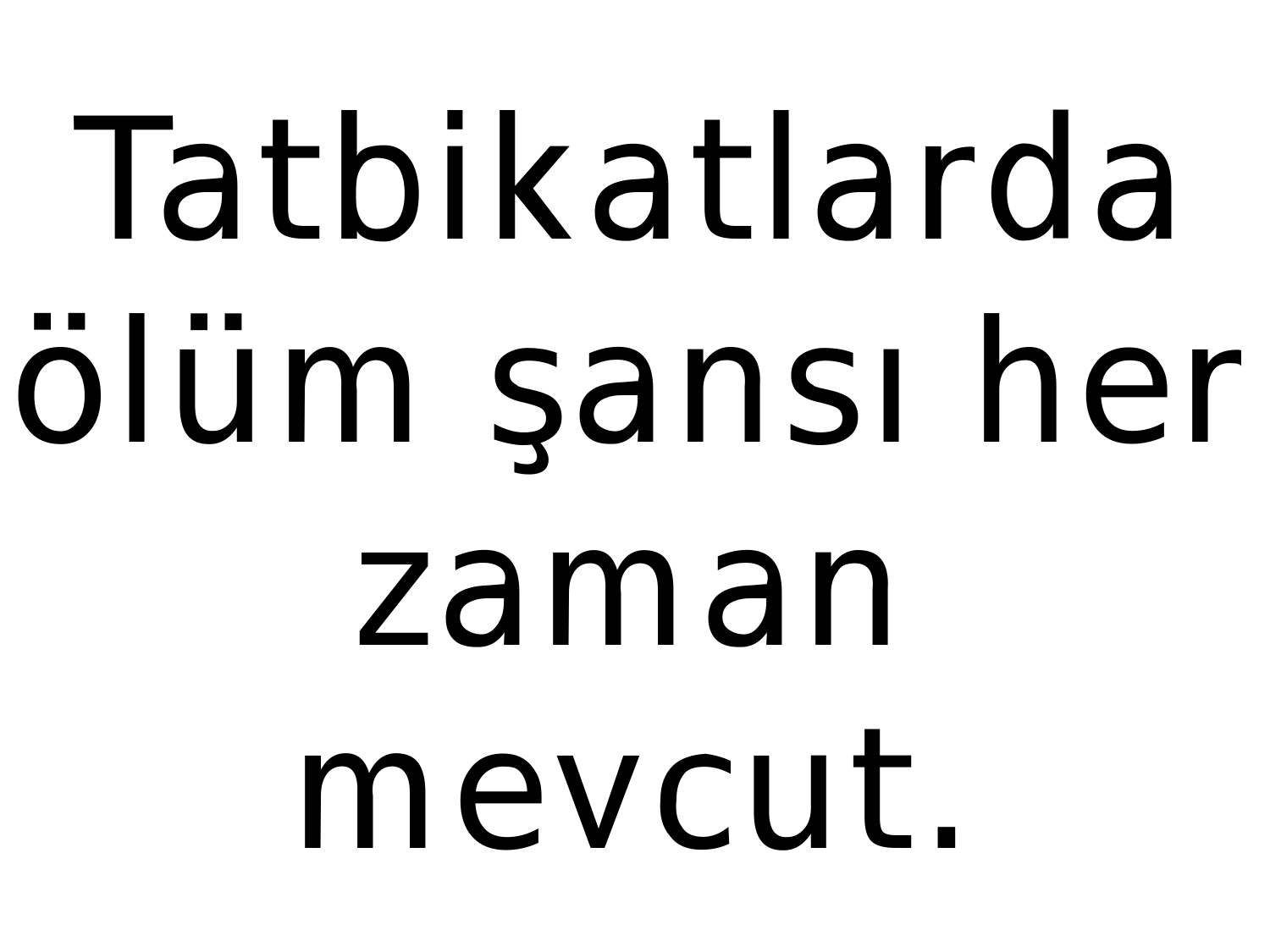

# Tatbikatlarda ölüm şansı her zaman mevcut.